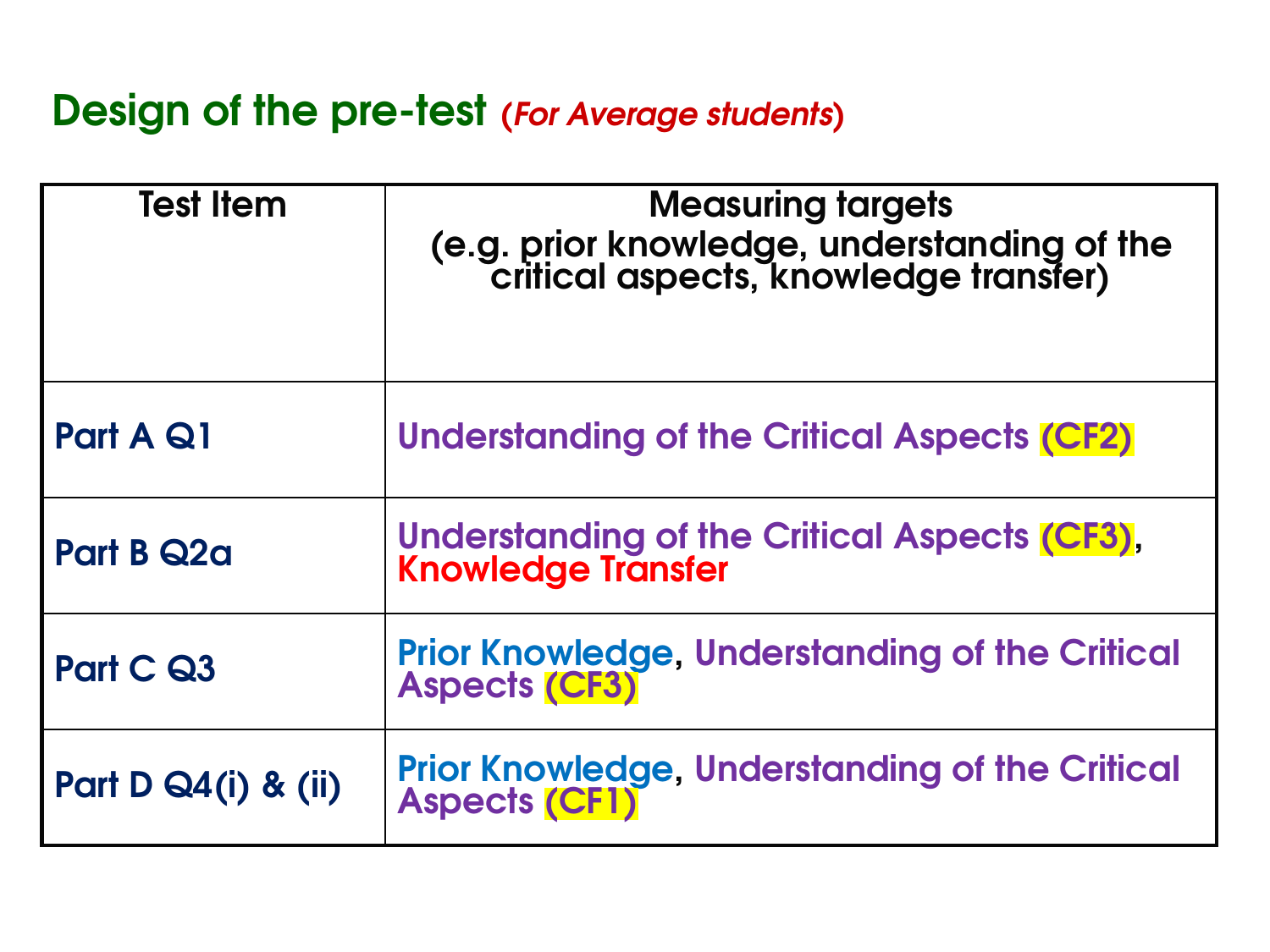

Design of the pre-test (For Average students)
| Test Item | Measuring targets (e.g. prior knowledge, understanding of the critical aspects, knowledge transfer) |
| --- | --- |
| Part A Q1 | Understanding of the Critical Aspects (CF2) |
| Part B Q2a | Understanding of the Critical Aspects (CF3), Knowledge Transfer |
| Part C Q3 | Prior Knowledge, Understanding of the Critical Aspects (CF3) |
| Part D Q4(i) & (ii) | Prior Knowledge, Understanding of the Critical Aspects (CF1) |